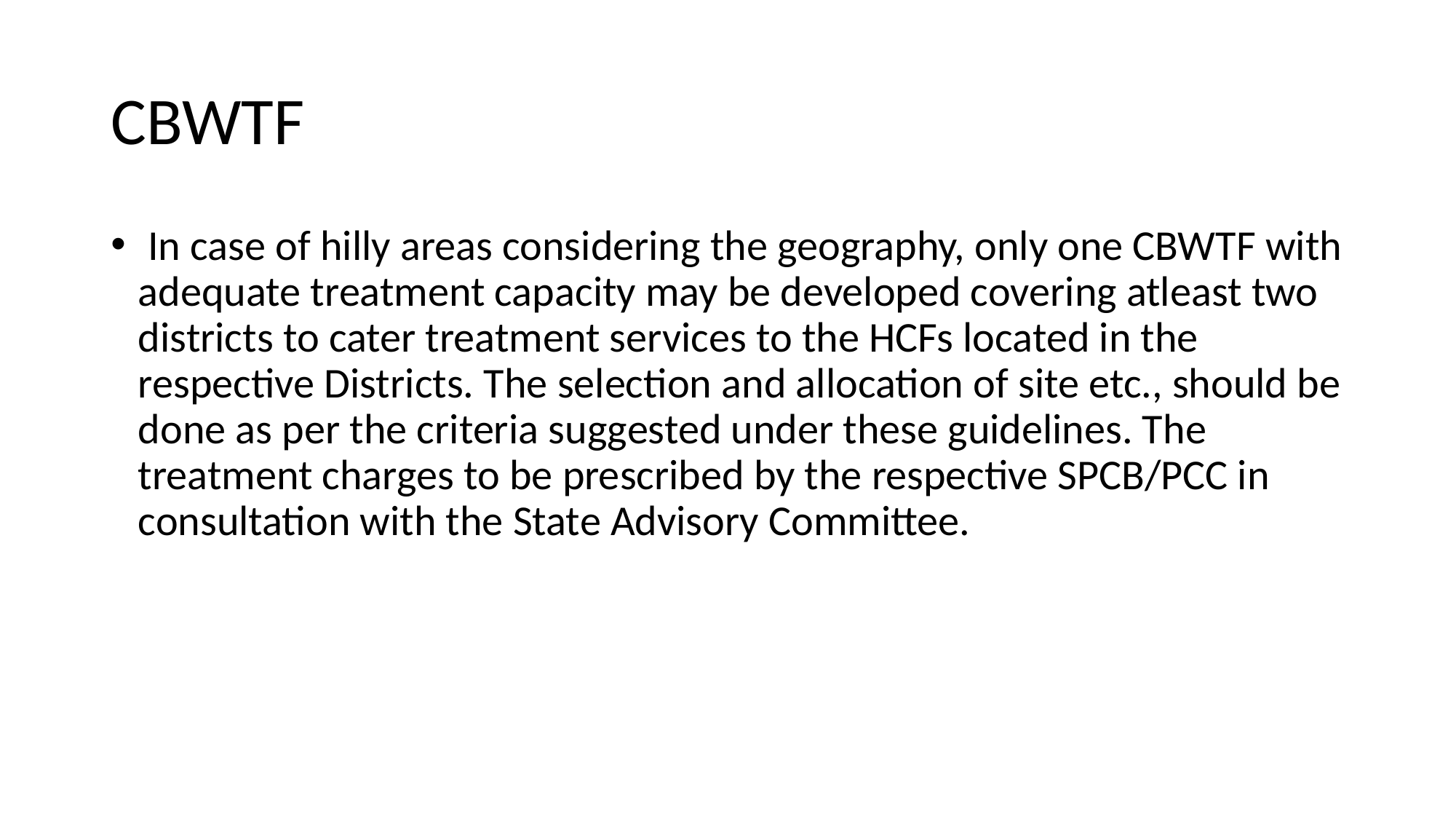

# CBWTF
 In case of hilly areas considering the geography, only one CBWTF with adequate treatment capacity may be developed covering atleast two districts to cater treatment services to the HCFs located in the respective Districts. The selection and allocation of site etc., should be done as per the criteria suggested under these guidelines. The treatment charges to be prescribed by the respective SPCB/PCC in consultation with the State Advisory Committee.